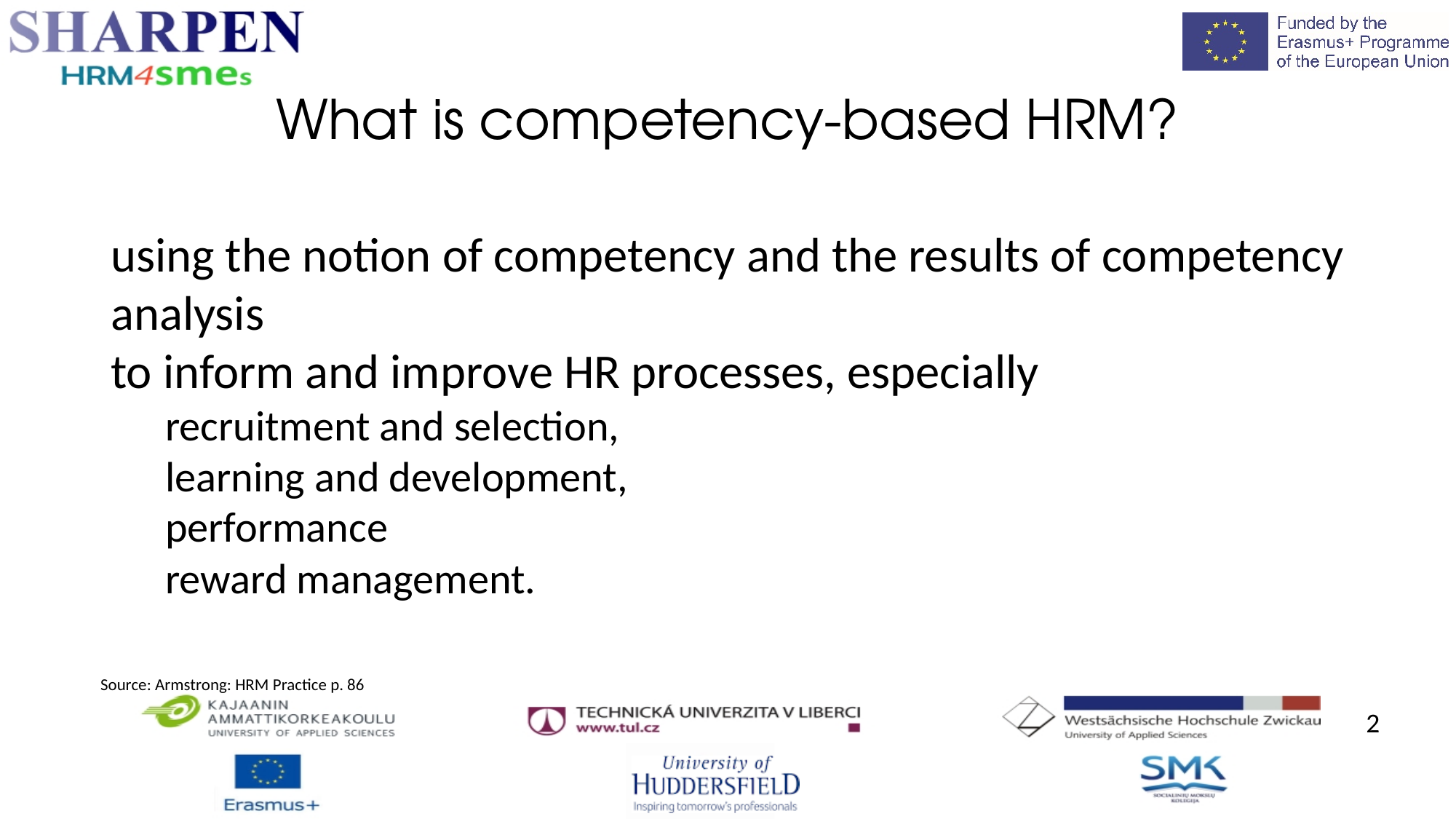

What is competency-based HRM?
using the notion of competency and the results of competency analysis
to inform and improve HR processes, especially
recruitment and selection,
learning and development,
performance
reward management.

Source: Armstrong: HRM Practice p. 86
2